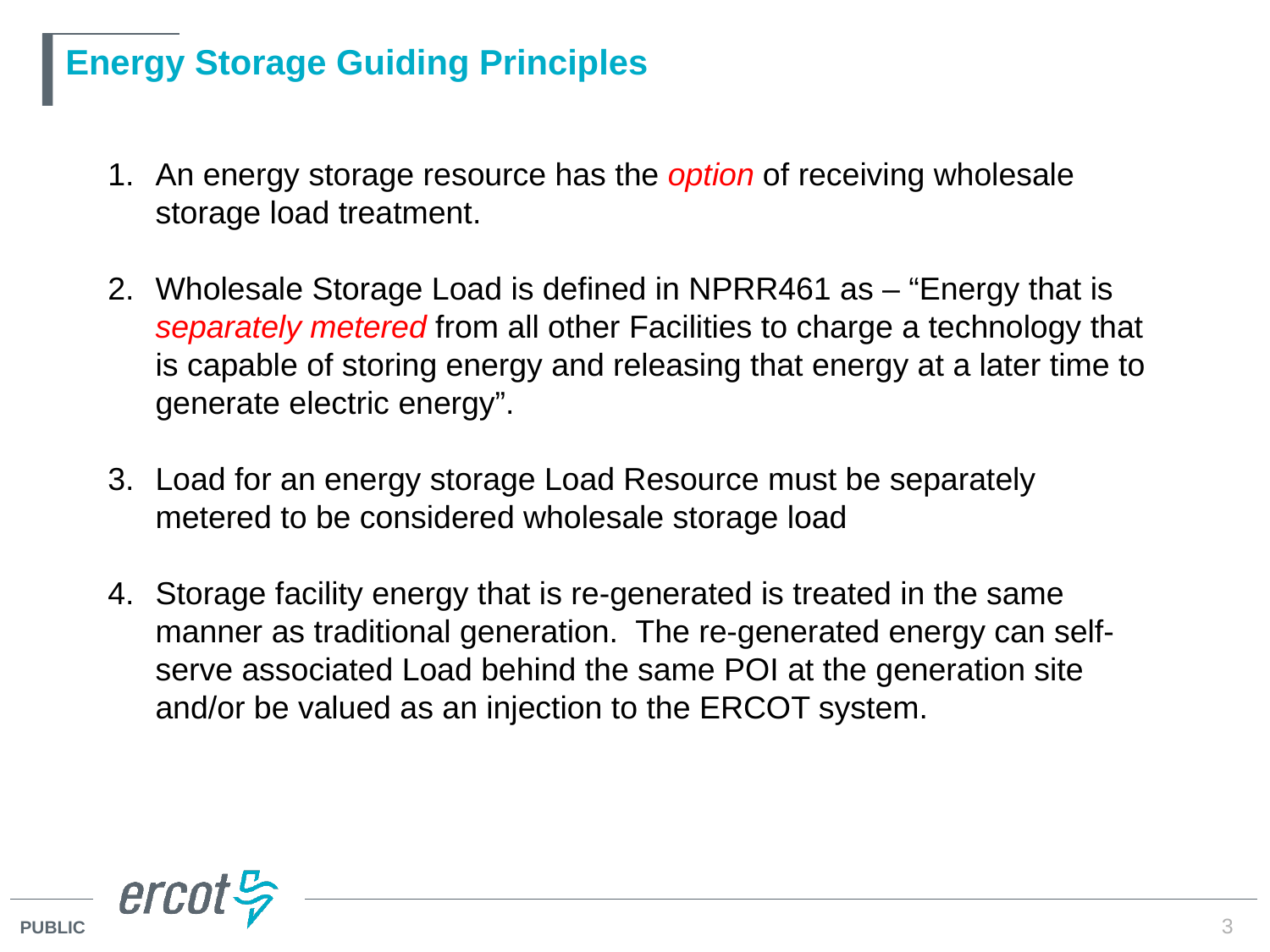

# Energy Storage Guiding Principles
An energy storage resource has the option of receiving wholesale storage load treatment.

Wholesale Storage Load is defined in NPRR461 as – “Energy that is separately metered from all other Facilities to charge a technology that is capable of storing energy and releasing that energy at a later time to generate electric energy”.

Load for an energy storage Load Resource must be separately metered to be considered wholesale storage load

Storage facility energy that is re-generated is treated in the same manner as traditional generation.  The re-generated energy can self-serve associated Load behind the same POI at the generation site and/or be valued as an injection to the ERCOT system.
3